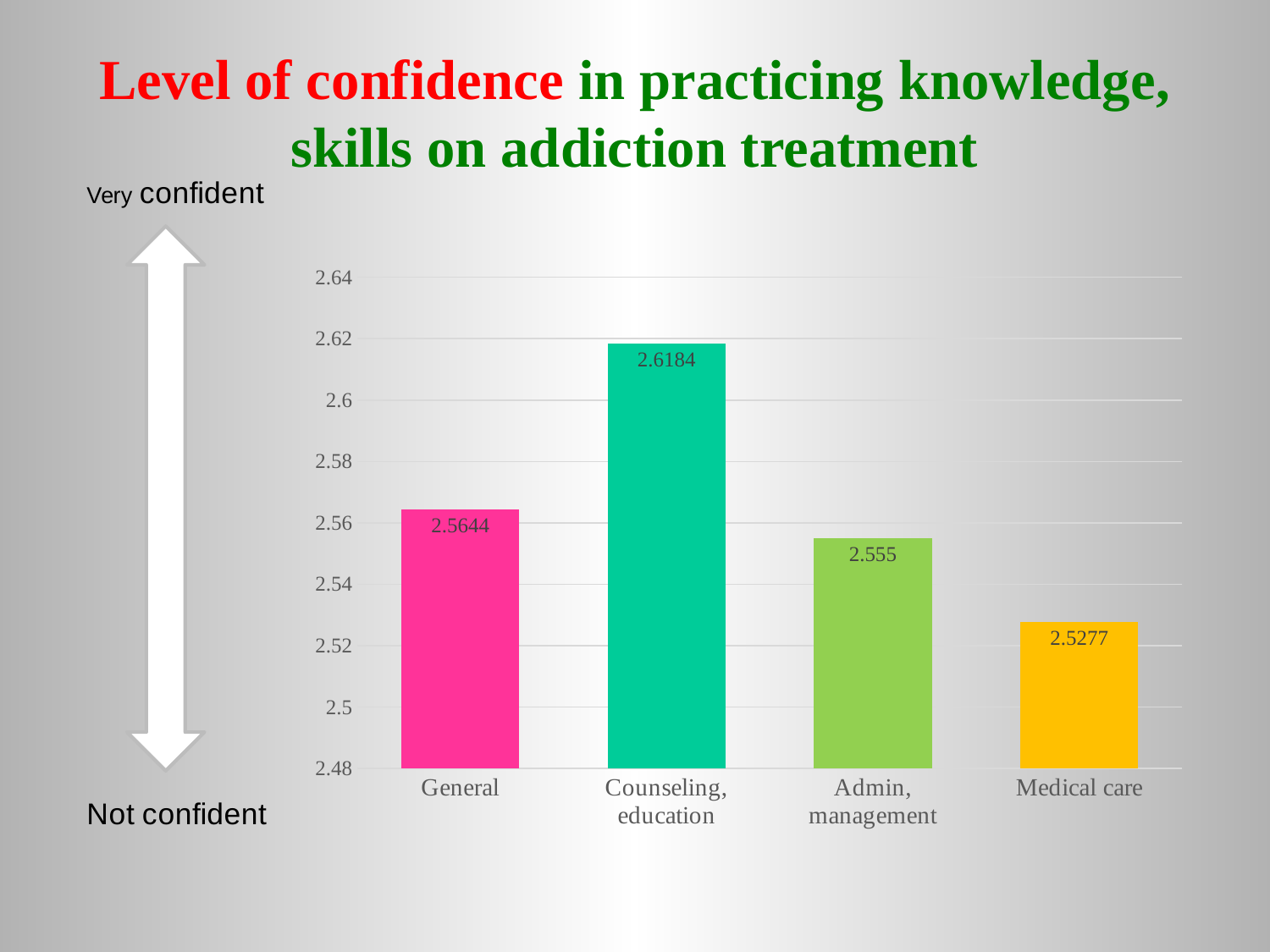

# Level of confidence in practicing knowledge, skills on addiction treatment

### Chart

| Category | Series 1 |
|---|---|
| General | 2.5644 |
| Counseling, education | 2.6184 |
| Admin, management | 2.555 |
| Medical care | 2.5277 |